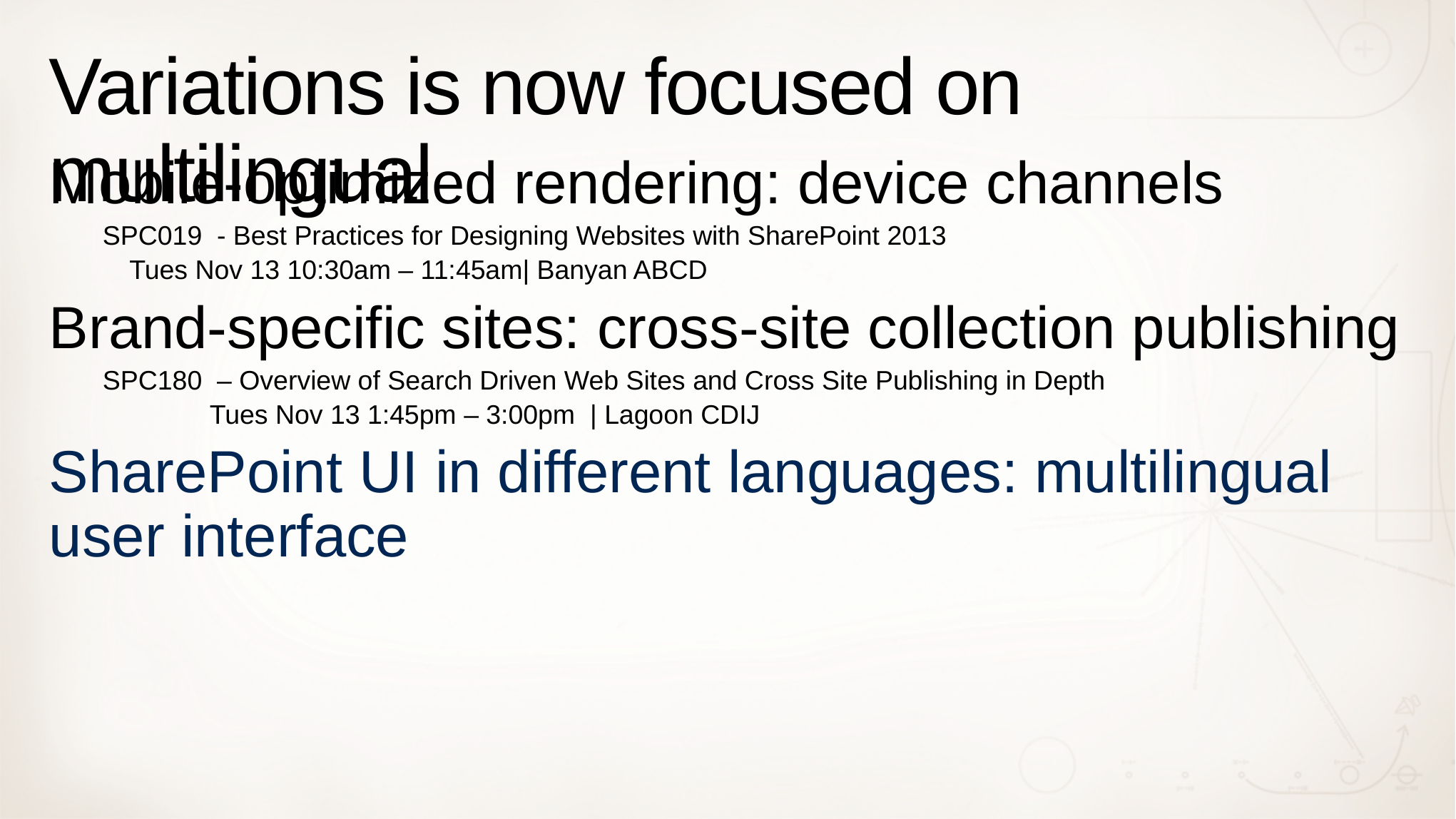

# Variations is now focused on multilingual
Mobile-optimized rendering: device channels
SPC019  - Best Practices for Designing Websites with SharePoint 2013
Tues Nov 13 10:30am – 11:45am| Banyan ABCD
Brand-specific sites: cross-site collection publishing
SPC180  – Overview of Search Driven Web Sites and Cross Site Publishing in Depth
	Tues Nov 13 1:45pm – 3:00pm  | Lagoon CDIJ
SharePoint UI in different languages: multilingual user interface